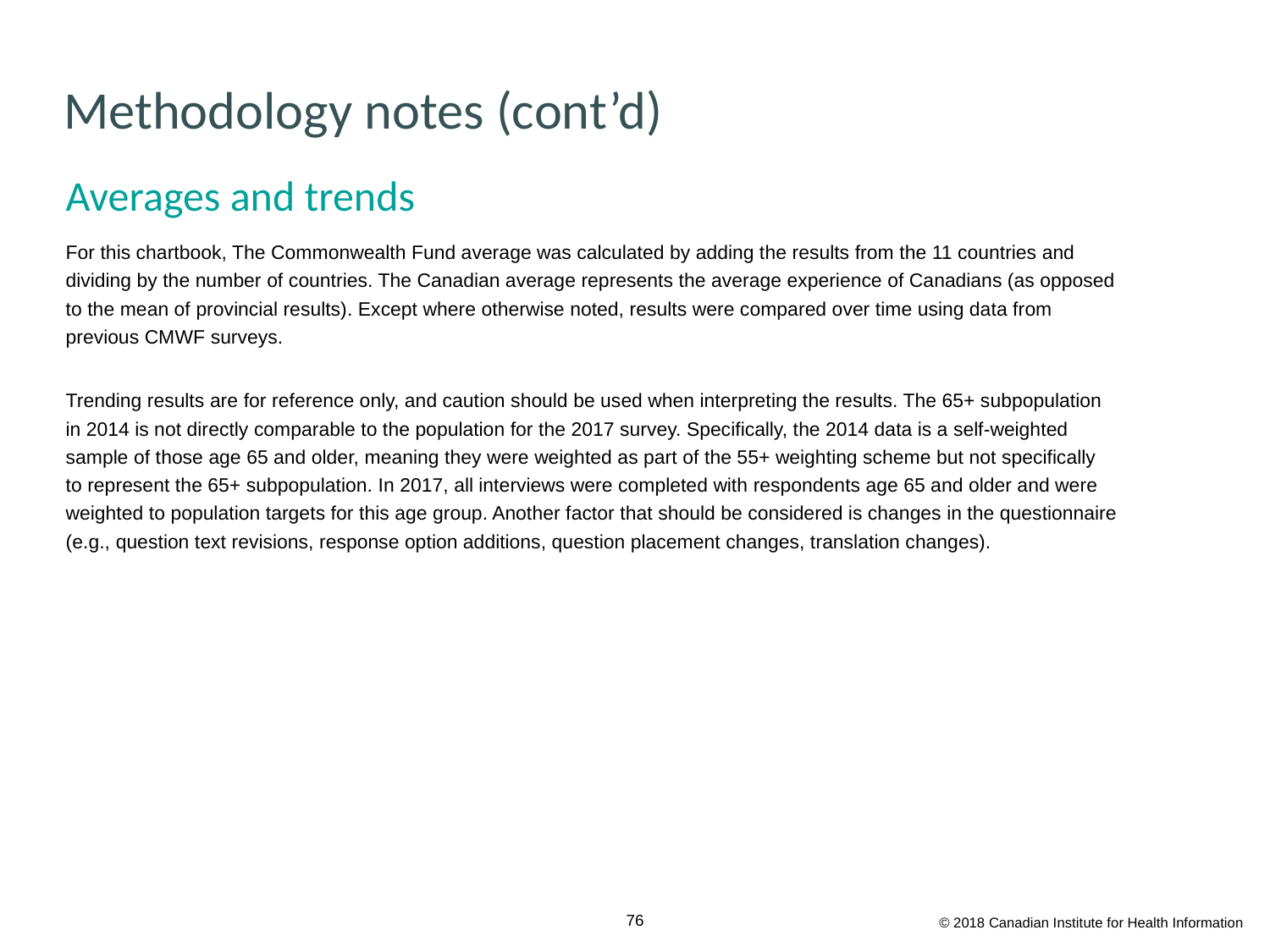

# Methodology notes (cont’d)
Averages and trends
For this chartbook, The Commonwealth Fund average was calculated by adding the results from the 11 countries and dividing by the number of countries. The Canadian average represents the average experience of Canadians (as opposed to the mean of provincial results). Except where otherwise noted, results were compared over time using data from previous CMWF surveys.
Trending results are for reference only, and caution should be used when interpreting the results. The 65+ subpopulation in 2014 is not directly comparable to the population for the 2017 survey. Specifically, the 2014 data is a self-weighted sample of those age 65 and older, meaning they were weighted as part of the 55+ weighting scheme but not specifically
to represent the 65+ subpopulation. In 2017, all interviews were completed with respondents age 65 and older and were weighted to population targets for this age group. Another factor that should be considered is changes in the questionnaire (e.g., question text revisions, response option additions, question placement changes, translation changes).
© 2018 Canadian Institute for Health Information
76